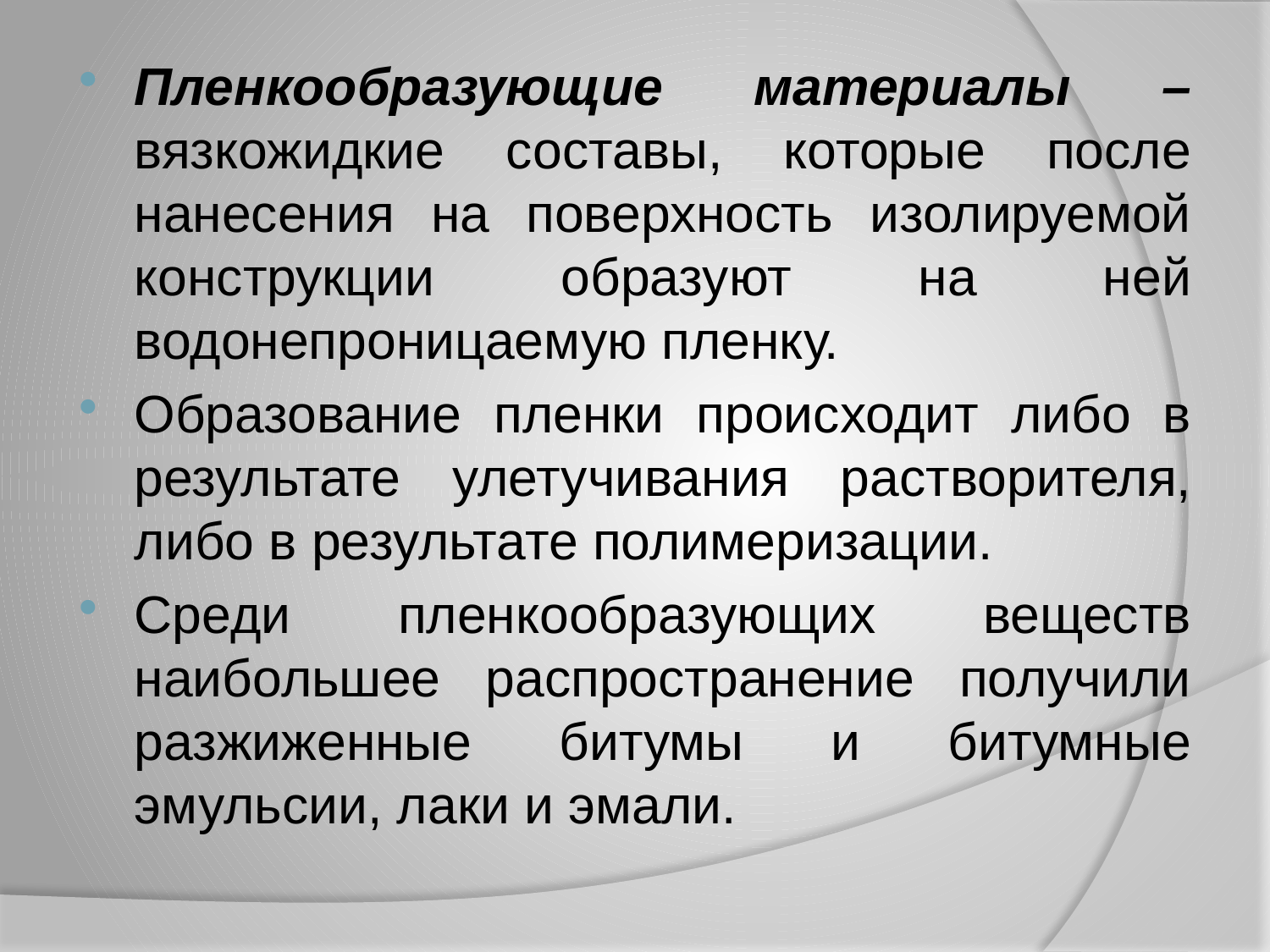

#
Пленкообразующие материалы – вязкожидкие составы, которые после нанесения на поверхность изолируемой конструкции образуют на ней водонепроницаемую пленку.
Образование пленки происходит либо в результате улетучивания растворителя, либо в результате полимеризации.
Среди пленкообразующих веществ наибольшее распространение получили разжиженные битумы и битумные эмульсии, лаки и эмали.